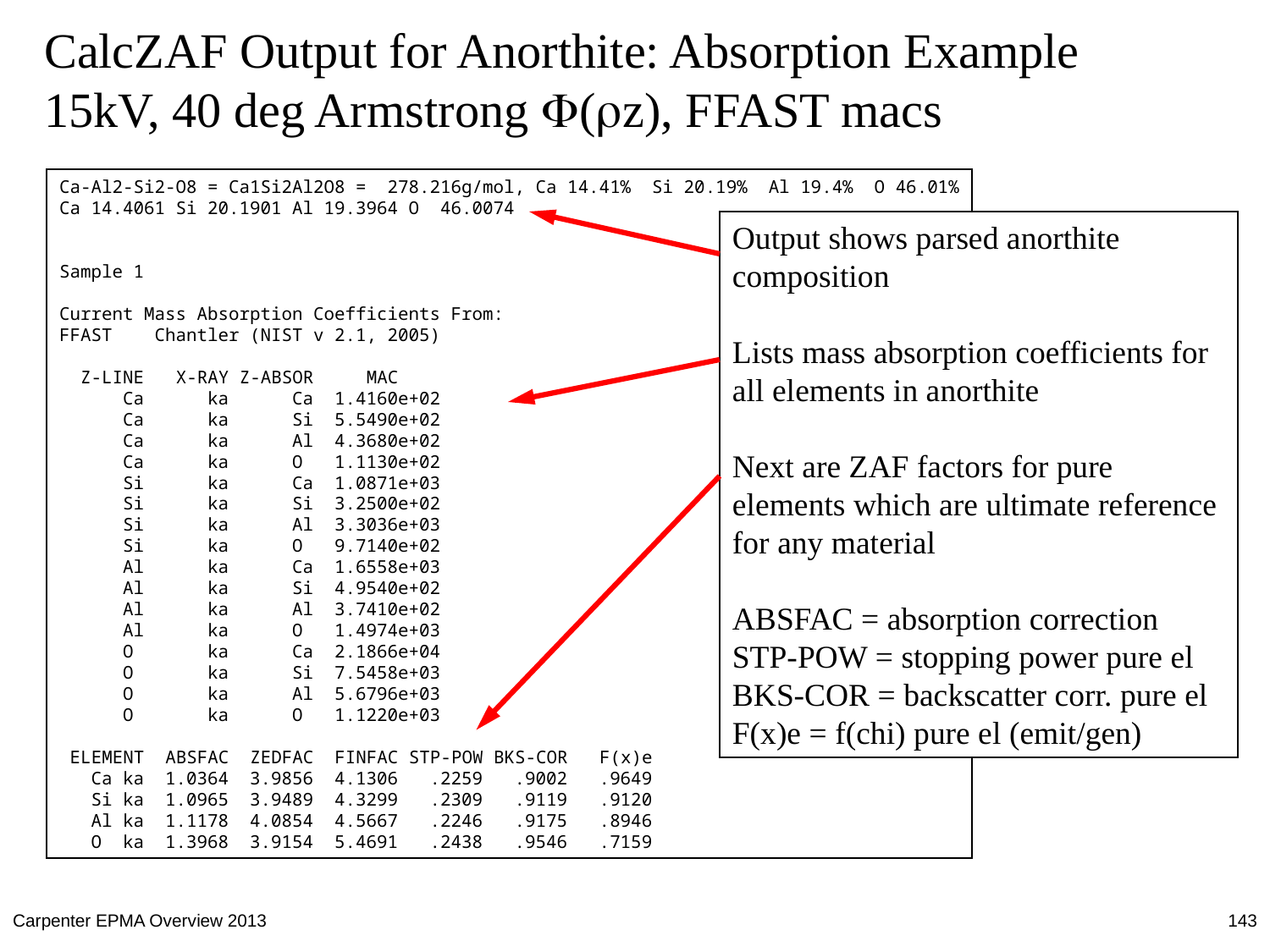

# CalcZAF Output for Anorthite: Absorption Example 15kV, 40 deg Armstrong Φ(ρz), FFAST macs
Ca-Al2-Si2-O8 = Ca1Si2Al2O8 =  278.216g/mol, Ca 14.41%  Si 20.19%  Al 19.4%  O 46.01%
Ca 14.4061 Si 20.1901 Al 19.3964 O  46.0074

Sample 1

Current Mass Absorption Coefficients From:
FFAST    Chantler (NIST v 2.1, 2005)

  Z-LINE   X-RAY Z-ABSOR     MAC
      Ca      ka      Ca  1.4160e+02
      Ca      ka      Si  5.5490e+02
      Ca      ka      Al  4.3680e+02
      Ca      ka      O   1.1130e+02
      Si      ka      Ca  1.0871e+03
      Si      ka      Si  3.2500e+02
      Si      ka      Al  3.3036e+03
      Si      ka      O   9.7140e+02
      Al      ka      Ca  1.6558e+03
      Al      ka      Si  4.9540e+02
      Al      ka      Al  3.7410e+02
      Al      ka      O   1.4974e+03
      O       ka      Ca  2.1866e+04
      O       ka      Si  7.5458e+03
      O       ka      Al  5.6796e+03
      O       ka      O   1.1220e+03

 ELEMENT  ABSFAC  ZEDFAC  FINFAC STP-POW BKS-COR   F(x)e
   Ca ka  1.0364  3.9856  4.1306   .2259   .9002   .9649
   Si ka  1.0965  3.9489  4.3299   .2309   .9119   .9120
   Al ka  1.1178  4.0854  4.5667   .2246   .9175   .8946
   O  ka  1.3968  3.9154  5.4691   .2438   .9546   .7159

Output shows parsed anorthite composition
Lists mass absorption coefficients for all elements in anorthite
Next are ZAF factors for pure elements which are ultimate reference for any material
ABSFAC = absorption correction
STP-POW = stopping power pure el
BKS-COR = backscatter corr. pure el
F(x)e = f(chi) pure el (emit/gen)

Carpenter EPMA Overview 2013
143